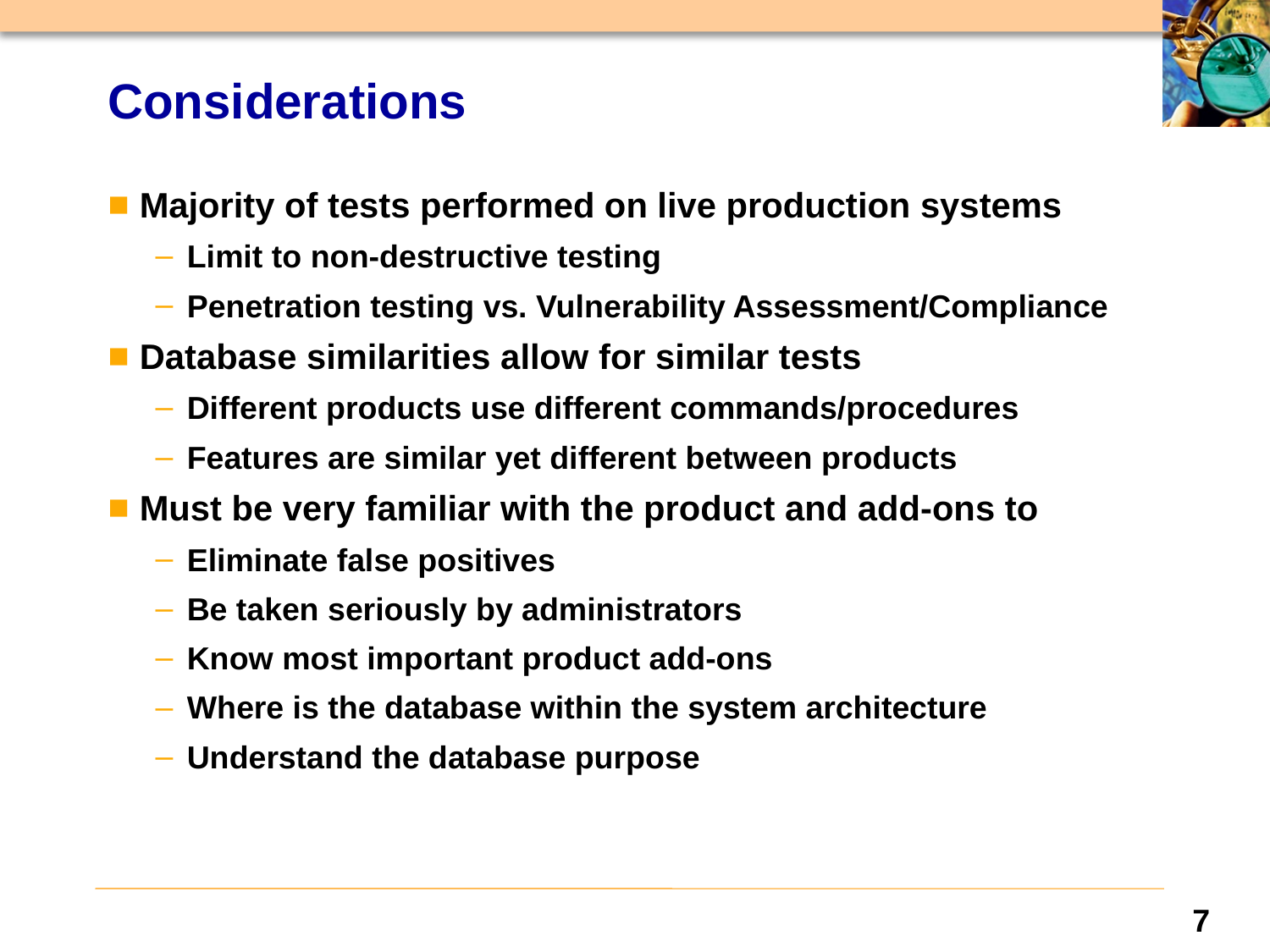

# Considerations
Majority of tests performed on live production systems
Limit to non-destructive testing
Penetration testing vs. Vulnerability Assessment/Compliance
Database similarities allow for similar tests
Different products use different commands/procedures
Features are similar yet different between products
Must be very familiar with the product and add-ons to
Eliminate false positives
Be taken seriously by administrators
Know most important product add-ons
Where is the database within the system architecture
Understand the database purpose